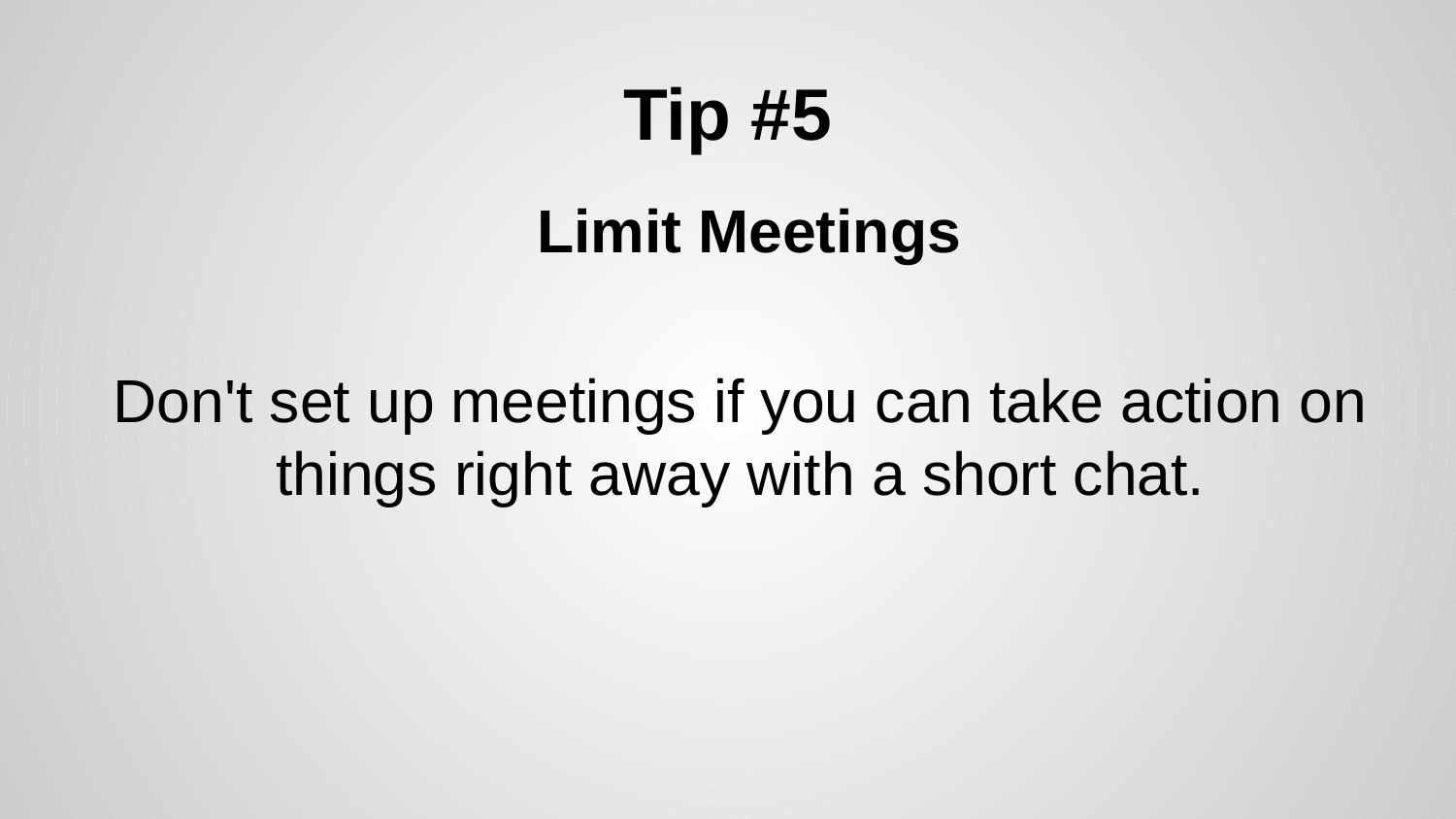

# Tip #5
 Limit Meetings

Don't set up meetings if you can take action on things right away with a short chat.